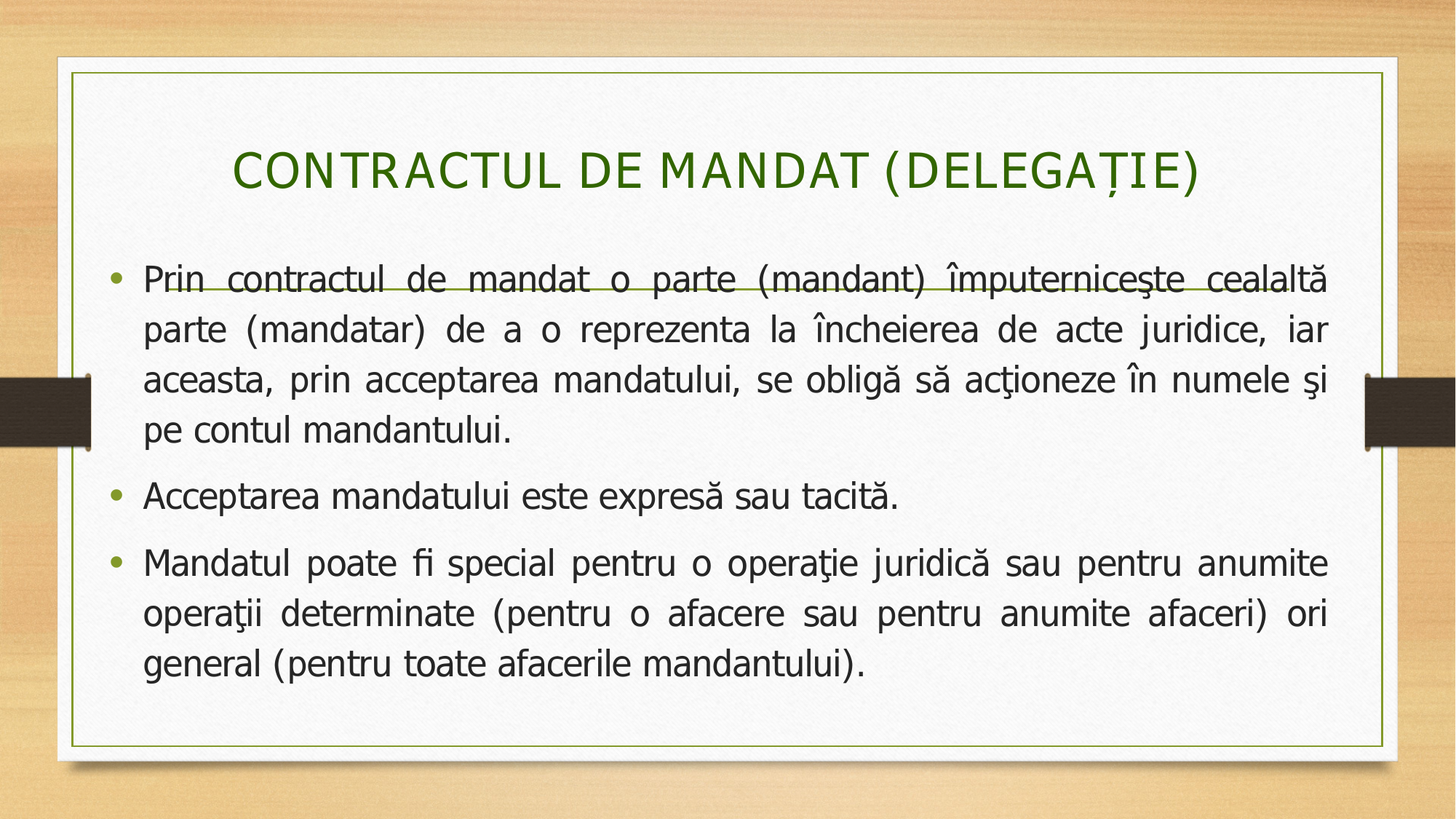

CONTRACTUL DE MANDAT (DELEGAȚIE)

Prin contractul de mandat o parte (mandant) împuterniceşte cealaltă parte (mandatar) de a o reprezenta la încheierea de acte juridice, iar aceasta, prin acceptarea mandatului, se obligă să acţioneze în numele şi pe contul mandantului.
Acceptarea mandatului este expresă sau tacită.
Mandatul poate fi special pentru o operaţie juridică sau pentru anumite operaţii determinate (pentru o afacere sau pentru anumite afaceri) ori general (pentru toate afacerile mandantului).